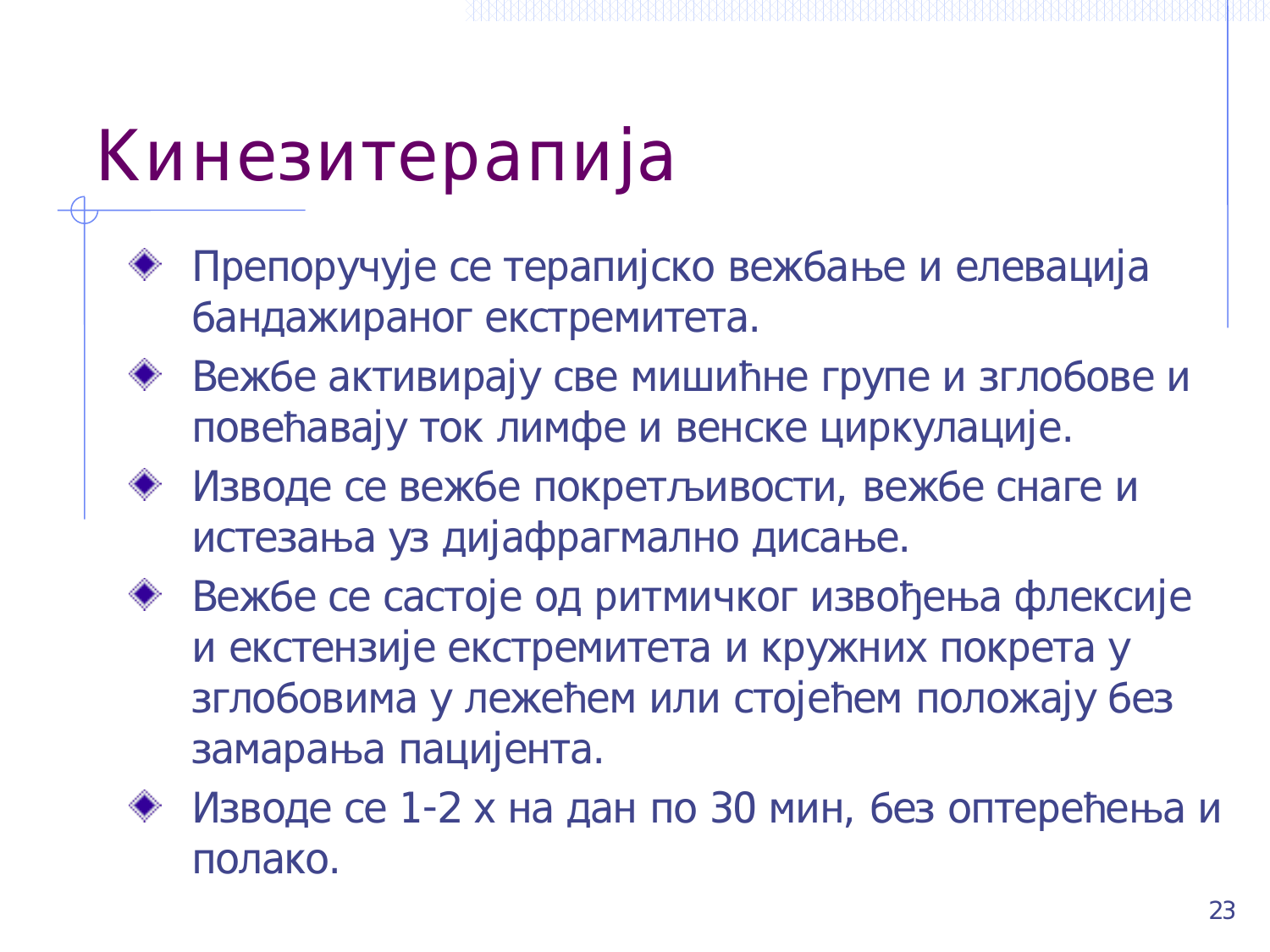

# Кинезитерапија
Препоручује се терапијско вежбање и елевација бандажираног екстремитета.
Вежбе активирају све мишићне групе и зглобове и повећавају ток лимфе и венске циркулације.
Изводе се вежбе покретљивости, вежбе снаге и истезања уз дијафрагмално дисање.
Вежбе се састоје од ритмичког извођења флексије и екстензије екстремитета и кружних покрета у зглобовима у лежећем или стојећем положају без замарања пацијента.
Изводе се 1-2 х на дан по 30 мин, без оптерећења и полако.
23